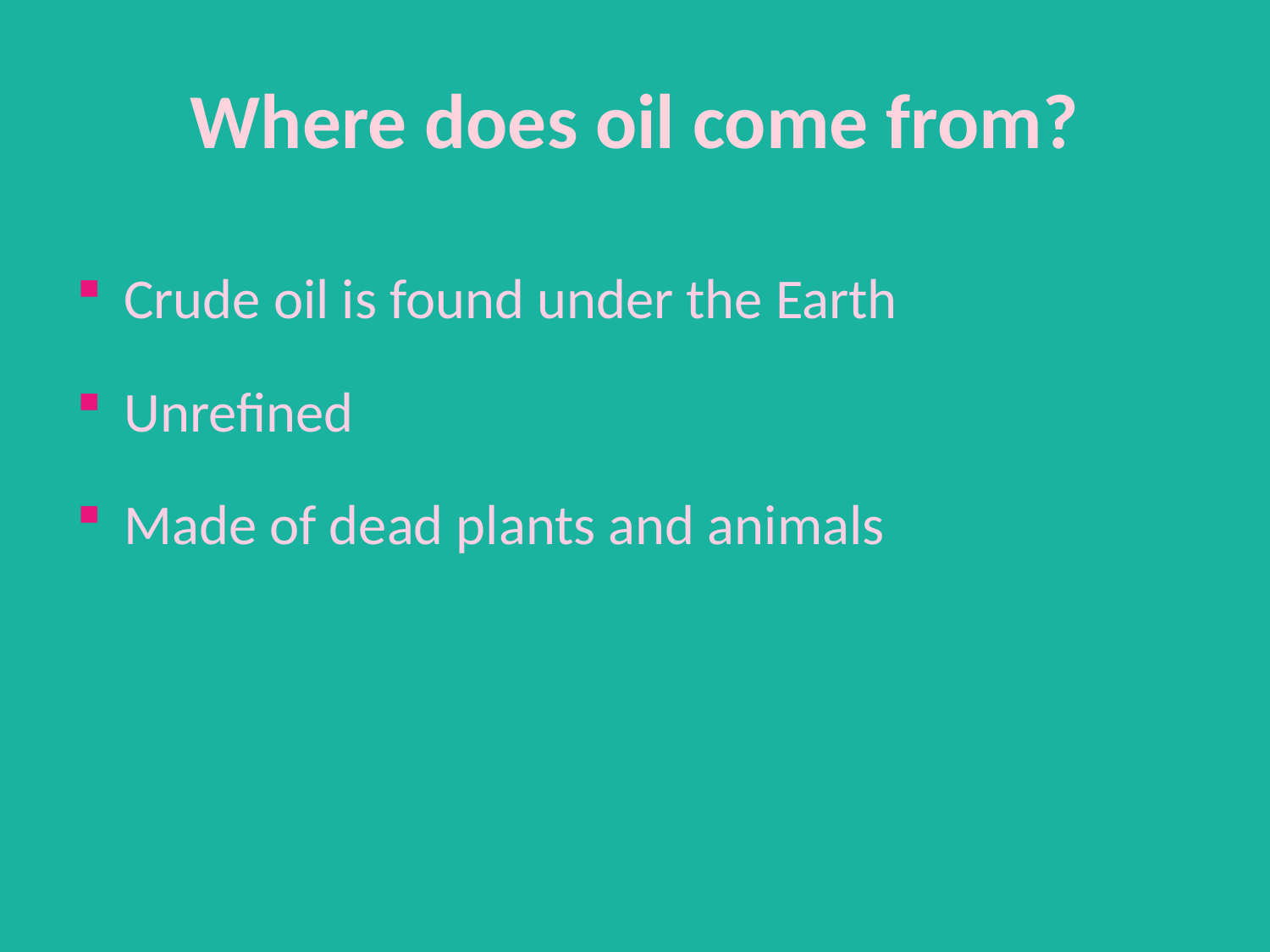

# Where does oil come from?
Crude oil is found under the Earth
Unrefined
Made of dead plants and animals